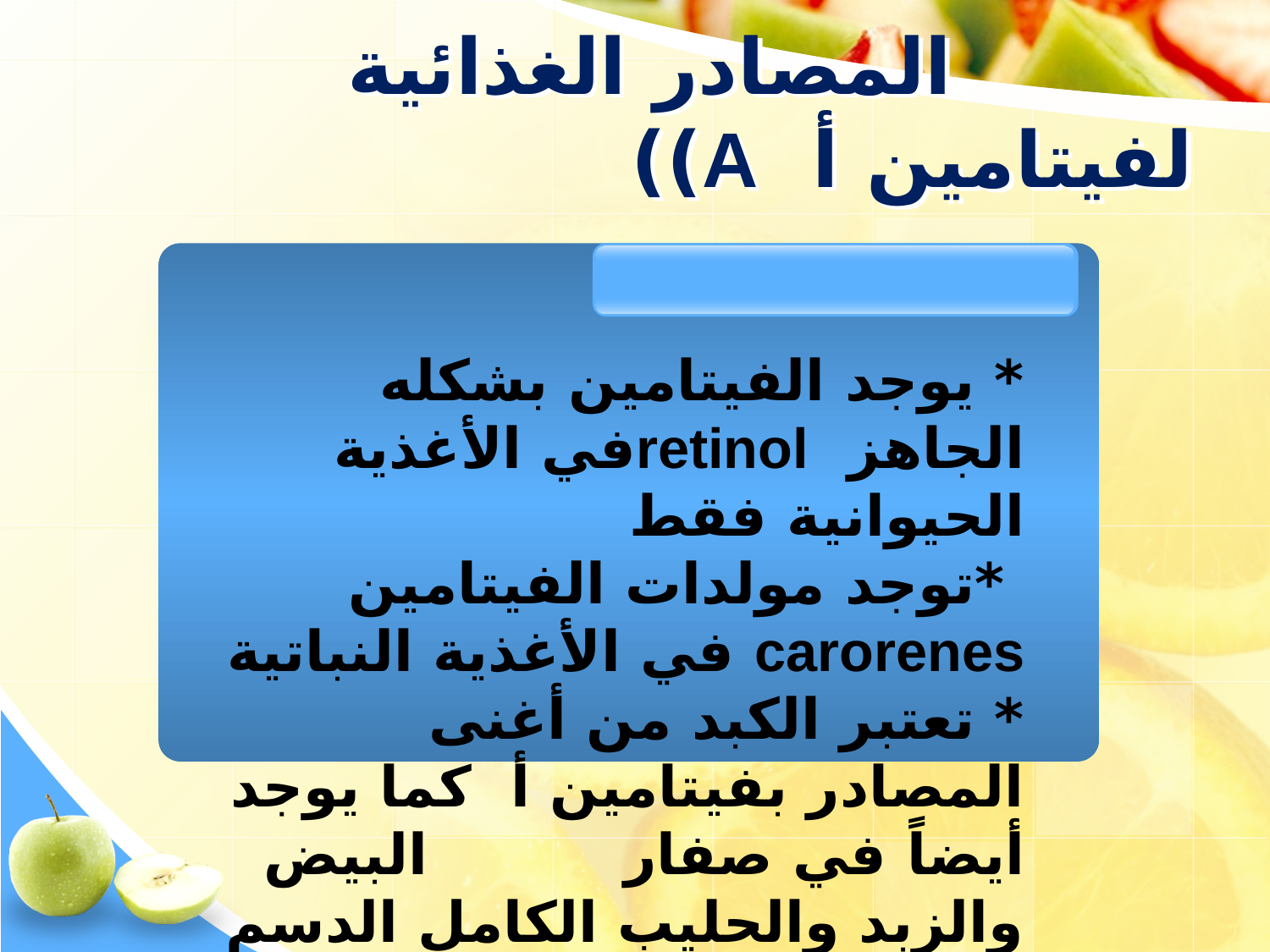

# المصادر الغذائية لفيتامين أ  A))

* يوجد الفيتامين بشكله الجاهز  retinolفي الأغذية الحيوانية فقط
 *توجد مولدات الفيتامين carorenes في الأغذية النباتية
* تعتبر الكبد من أغنى المصادر بفيتامين أ  كما يوجد أيضاً في صفار          البيض والزبد والحليب الكامل الدسم